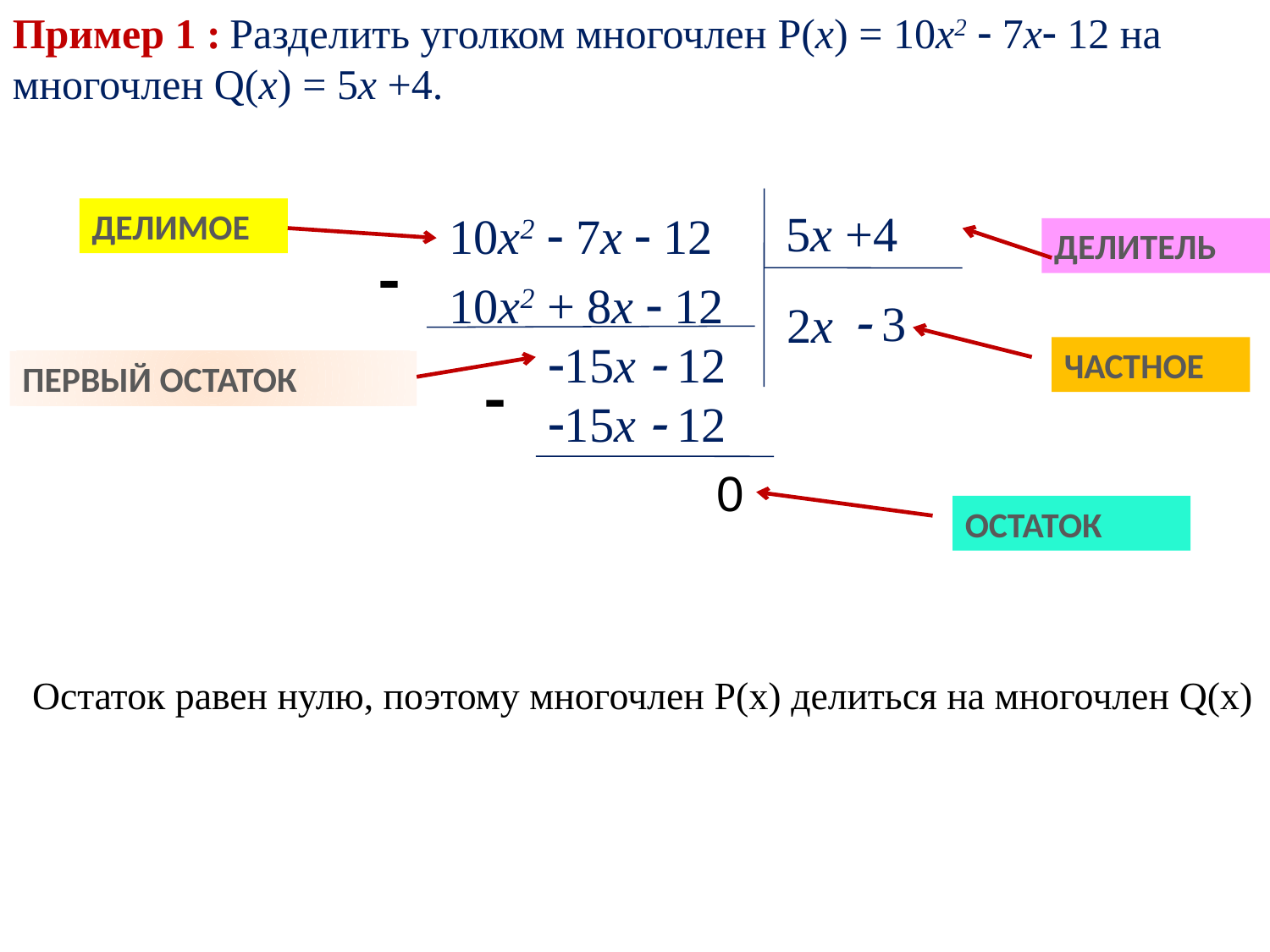

Пример 1 : Разделить уголком многочлен P(x) = 10x2 − 7х− 12 на многочлен Q(x) = 5х +4.

5х +4
ДЕЛИМОЕ
10x2 − 7х − 12
ДЕЛИТЕЛЬ
−
10x2 + 8х − 12
− 3
2х
−15х − 12
ЧАСТНОЕ
ПЕРВЫЙ ОСТАТОК
−
−15х − 12
0
ОСТАТОК
Остаток равен нулю, поэтому многочлен P(x) делиться на многочлен Q(x)